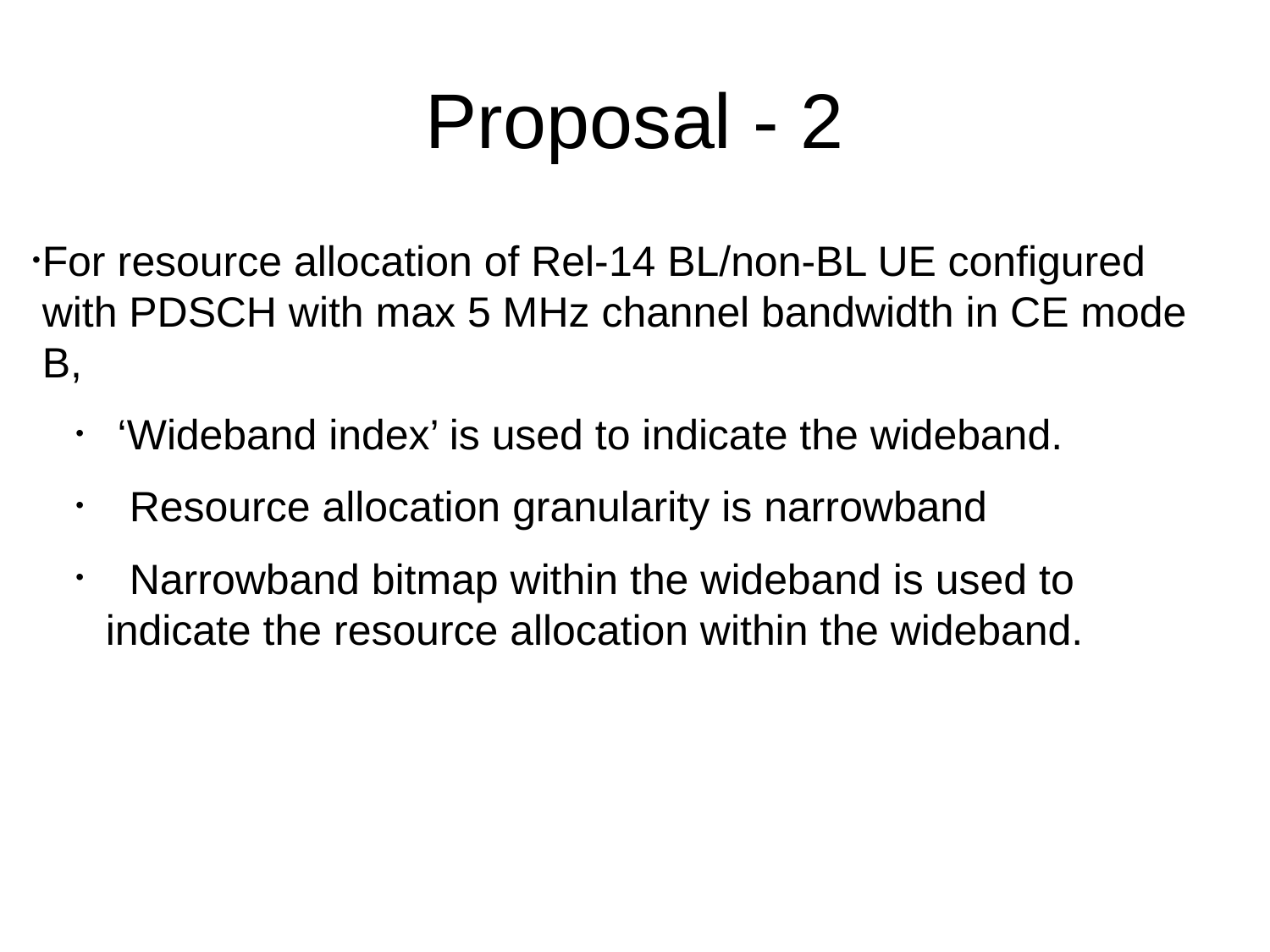

# Proposal - 2
For resource allocation of Rel-14 BL/non-BL UE configured with PDSCH with max 5 MHz channel bandwidth in CE mode B,
 ‘Wideband index’ is used to indicate the wideband.
  Resource allocation granularity is narrowband
  Narrowband bitmap within the wideband is used to indicate the resource allocation within the wideband.